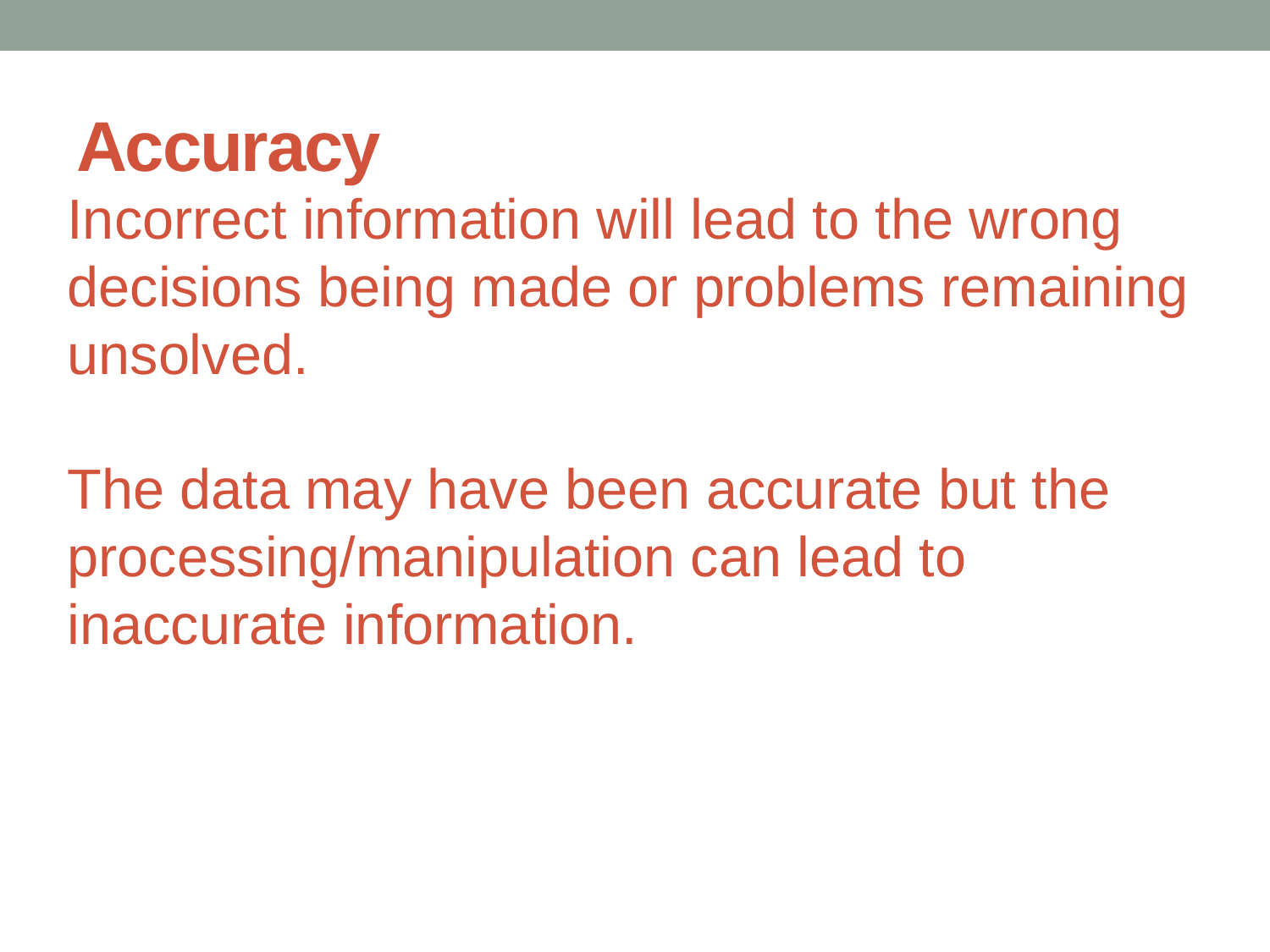

# Accuracy
Incorrect information will lead to the wrong decisions being made or problems remaining unsolved.

The data may have been accurate but the processing/manipulation can lead to inaccurate information.